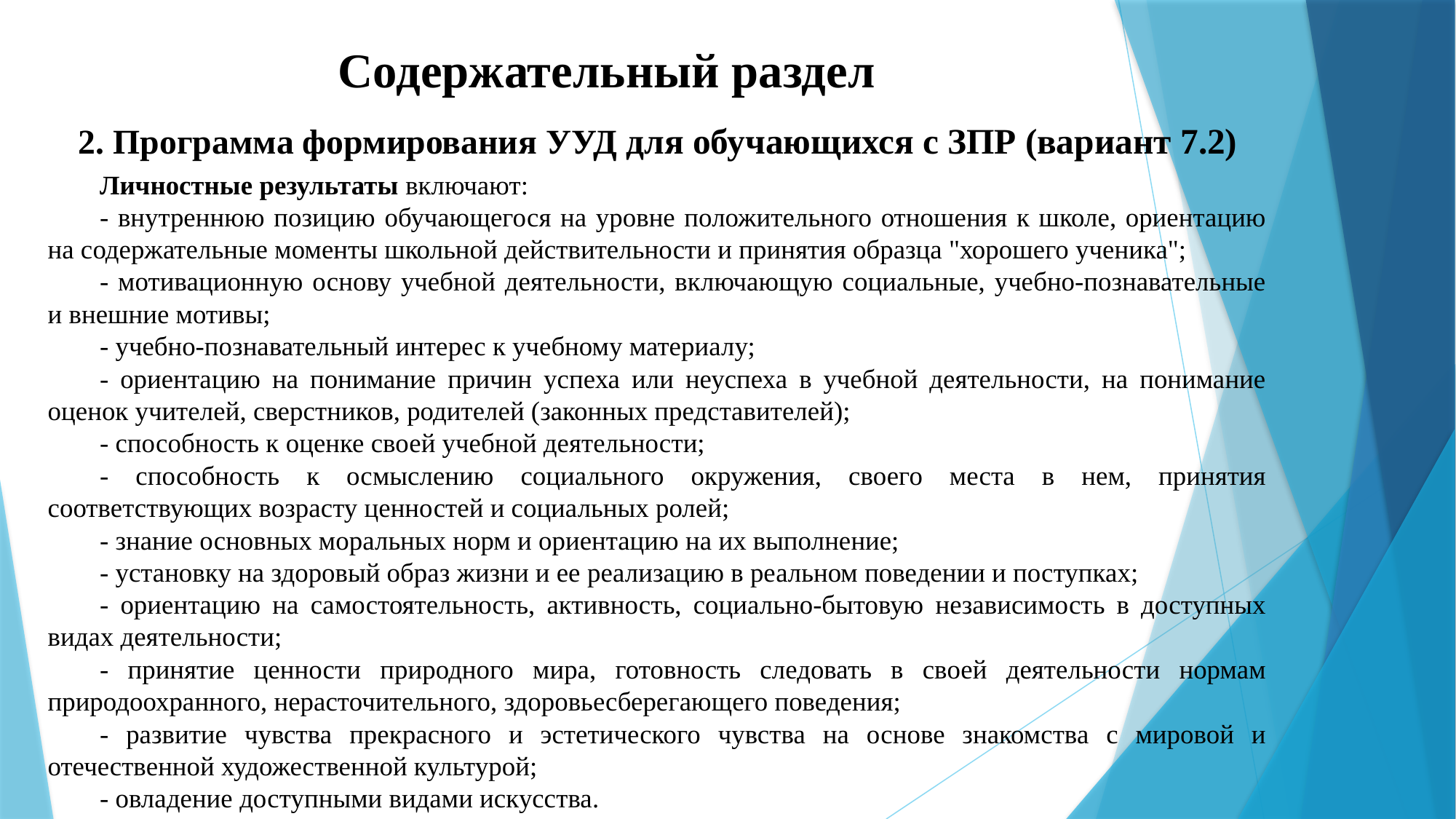

# Содержательный раздел
2. Программа формирования УУД для обучающихся с ЗПР (вариант 7.2)
Личностные результаты включают:
- внутреннюю позицию обучающегося на уровне положительного отношения к школе, ориентацию на содержательные моменты школьной действительности и принятия образца "хорошего ученика";
- мотивационную основу учебной деятельности, включающую социальные, учебно-познавательные и внешние мотивы;
- учебно-познавательный интерес к учебному материалу;
- ориентацию на понимание причин успеха или неуспеха в учебной деятельности, на понимание оценок учителей, сверстников, родителей (законных представителей);
- способность к оценке своей учебной деятельности;
- способность к осмыслению социального окружения, своего места в нем, принятия соответствующих возрасту ценностей и социальных ролей;
- знание основных моральных норм и ориентацию на их выполнение;
- установку на здоровый образ жизни и ее реализацию в реальном поведении и поступках;
- ориентацию на самостоятельность, активность, социально-бытовую независимость в доступных видах деятельности;
- принятие ценности природного мира, готовность следовать в своей деятельности нормам природоохранного, нерасточительного, здоровьесберегающего поведения;
- развитие чувства прекрасного и эстетического чувства на основе знакомства с мировой и отечественной художественной культурой;
- овладение доступными видами искусства.